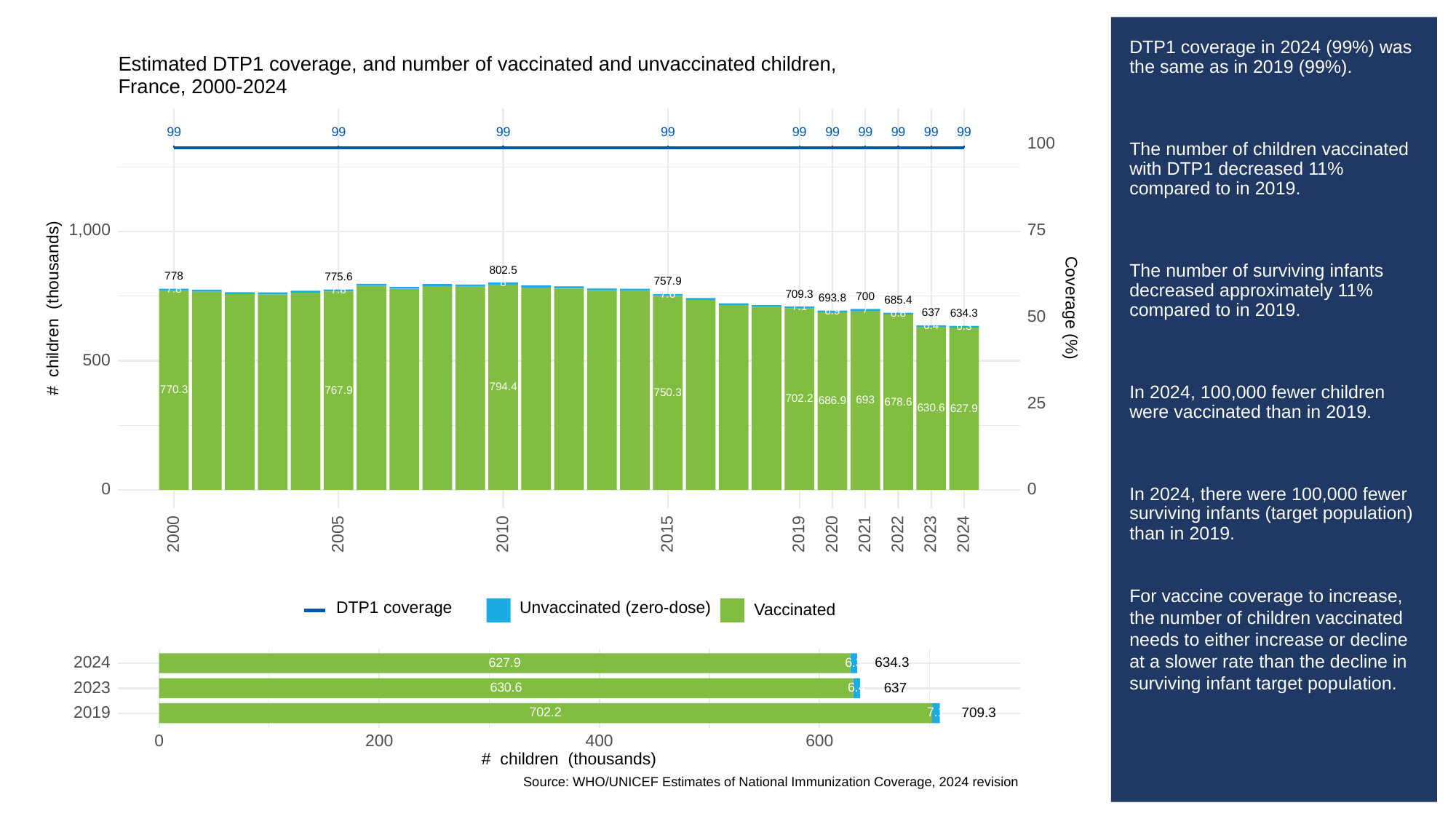

# DTP1 coverage in 2024 (99%) was the same as in 2019 (99%).

The number of children vaccinated with DTP1 decreased 11% compared to in 2019.

The number of surviving infants decreased approximately 11% compared to in 2019.

In 2024, 100,000 fewer children were vaccinated than in 2019.

In 2024, there were 100,000 fewer surviving infants (target population) than in 2019.

For vaccine coverage to increase, the number of children vaccinated needs to either increase or decline at a slower rate than the decline in surviving infant target population.

Estimated DTP1 coverage, and number of vaccinated and unvaccinated children,
France, 2000-2024

99
99
99
99
99
99
99
99
99
99
100

1,000
75

802.5
778
775.6
757.9
8

7.8

7.8

709.3

7.6

700

693.8

685.4

#  children  (thousands)
Coverage (%)

7.1

7

6.9

637
6.8
634.3

50

6.4
6.3

500

794.4
770.3
767.9
750.3
702.2
693
686.9
25
678.6
630.6
627.9

0
0

2023
2000
2005
2010
2015
2019
2020
2021
2022
2024

Unvaccinated (zero-dose)
DTP1 coverage
Vaccinated

2024
634.3
6.3
627.9

2023
637
630.6
6.4

2019
709.3
702.2
7.1

0
200
400
600
#  children  (thousands)
Source: WHO/UNICEF Estimates of National Immunization Coverage, 2024 revision